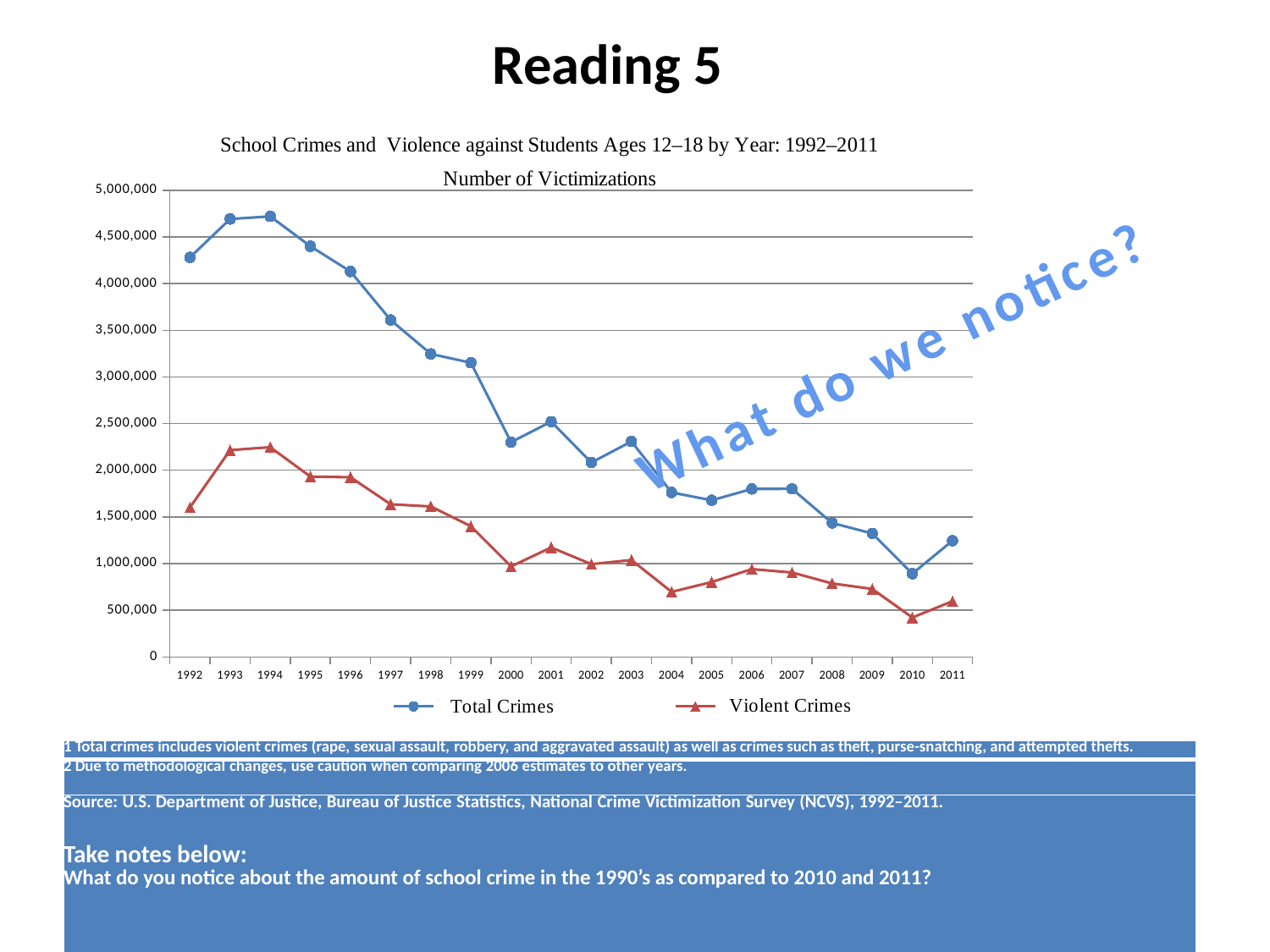

Reading 5

### Chart

| Category | Total Victimizations | Violent Victimizations |
|---|---|---|
| 1992 | 4281200.0 | 1601800.0 |
| 1993 | 4692800.0 | 2215700.0 |
| 1994 | 4721000.0 | 2246900.0 |
| 1995 | 4400700.0 | 1932200.0 |
| 1996 | 4130400.0 | 1925300.0 |
| 1997 | 3610900.0 | 1635900.0 |
| 1998 | 3247300.0 | 1612200.0 |
| 1999 | 3152400.0 | 1400200.0 |
| 2000 | 2301000.0 | 969500.0 |
| 2001 | 2521300.0 | 1172700.0 |
| 2002 | 2082600.0 | 993800.0 |
| 2003 | 2308800.0 | 1038300.0 |
| 2004 | 1762200.0 | 696800.0 |
| 2005 | 1678600.0 | 802600.0 |
| 2006 | 1799900.0 | 940900.0 |
| 2007 | 1801200.0 | 904400.0 |
| 2008 | 1435500.0 | 787500.0 |
| 2009 | 1322800.0 | 728300.0 |
| 2010 | 892000.0 | 422300.0 |
| 2011 | 1246000.0 | 597500.0 |
What do we notice?

| 1 Total crimes includes violent crimes (rape, sexual assault, robbery, and aggravated assault) as well as crimes such as theft, purse-snatching, and attempted thefts. |
| --- |
| 2 Due to methodological changes, use caution when comparing 2006 estimates to other years. |
| Source: U.S. Department of Justice, Bureau of Justice Statistics, National Crime Victimization Survey (NCVS), 1992–2011.     Take notes below: What do you notice about the amount of school crime in the 1990’s as compared to 2010 and 2011? |
2
2